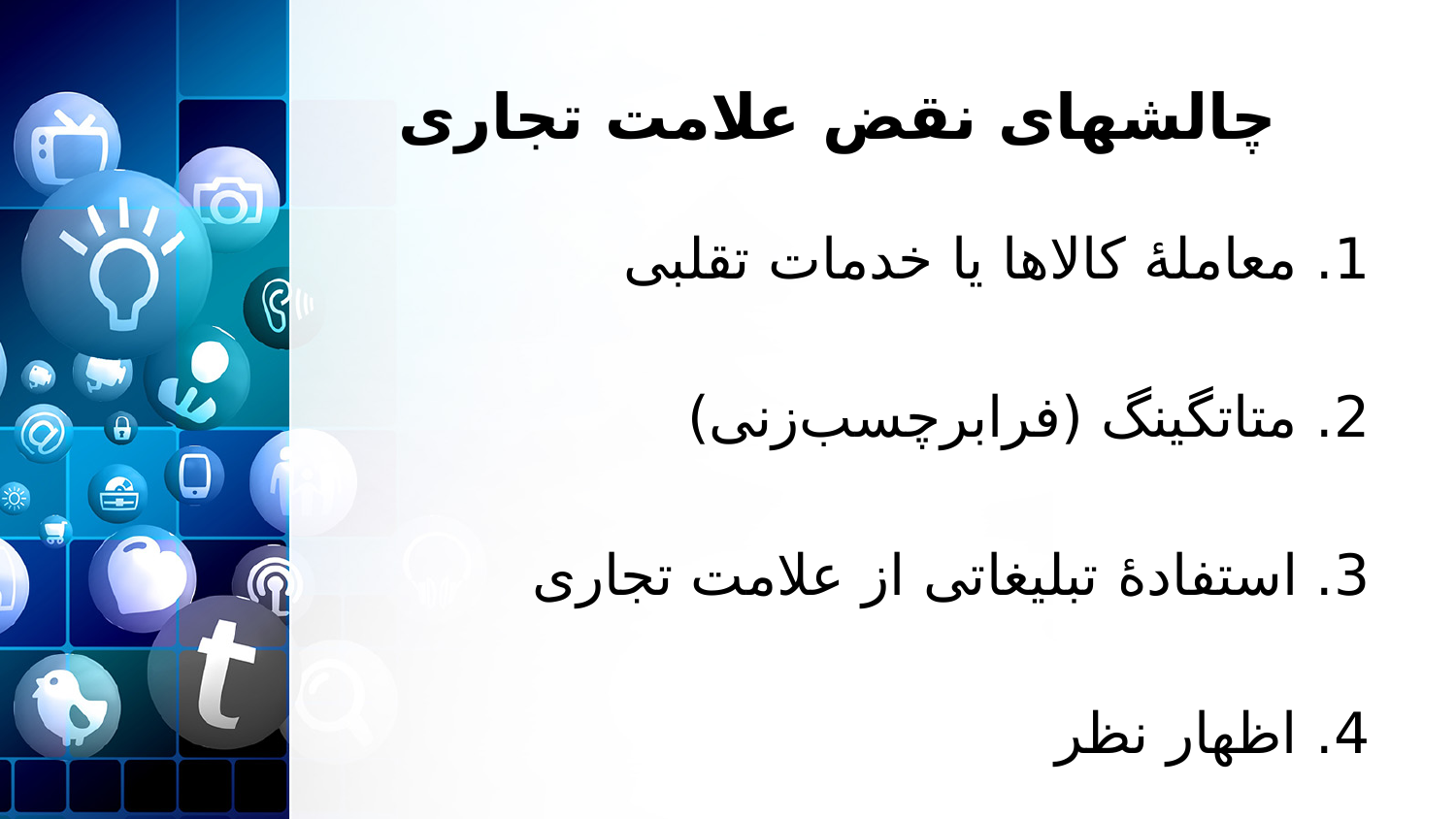

# چالشهای نقض علامت تجاری
1. معاملۀ کالاها یا خدمات تقلبی

2. متاتگینگ (فرابرچسب‌زنی)

3. استفادۀ تبلیغاتی از علامت تجاری

4. اظهار نظر